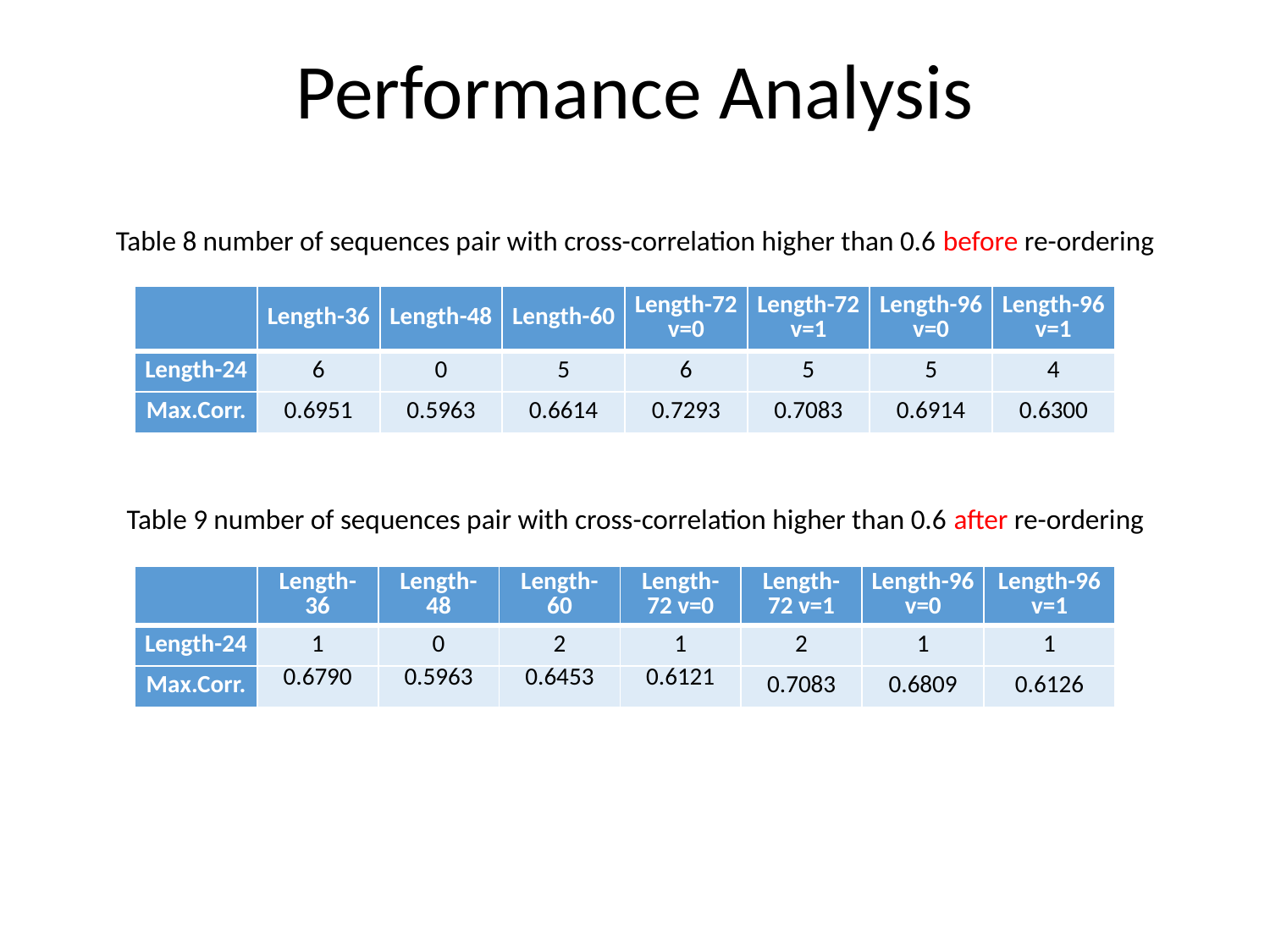

# Performance Analysis
Table 8 number of sequences pair with cross-correlation higher than 0.6 before re-ordering
|  | Length-36 | Length-48 | Length-60 | Length-72 v=0 | Length-72 v=1 | Length-96 v=0 | Length-96 v=1 |
| --- | --- | --- | --- | --- | --- | --- | --- |
| Length-24 | 6 | 0 | 5 | 6 | 5 | 5 | 4 |
| Max.Corr. | 0.6951 | 0.5963 | 0.6614 | 0.7293 | 0.7083 | 0.6914 | 0.6300 |
Table 9 number of sequences pair with cross-correlation higher than 0.6 after re-ordering
|  | Length-36 | Length-48 | Length-60 | Length-72 v=0 | Length-72 v=1 | Length-96 v=0 | Length-96 v=1 |
| --- | --- | --- | --- | --- | --- | --- | --- |
| Length-24 | 1 | 0 | 2 | 1 | 2 | 1 | 1 |
| Max.Corr. | 0.6790 | 0.5963 | 0.6453 | 0.6121 | 0.7083 | 0.6809 | 0.6126 |